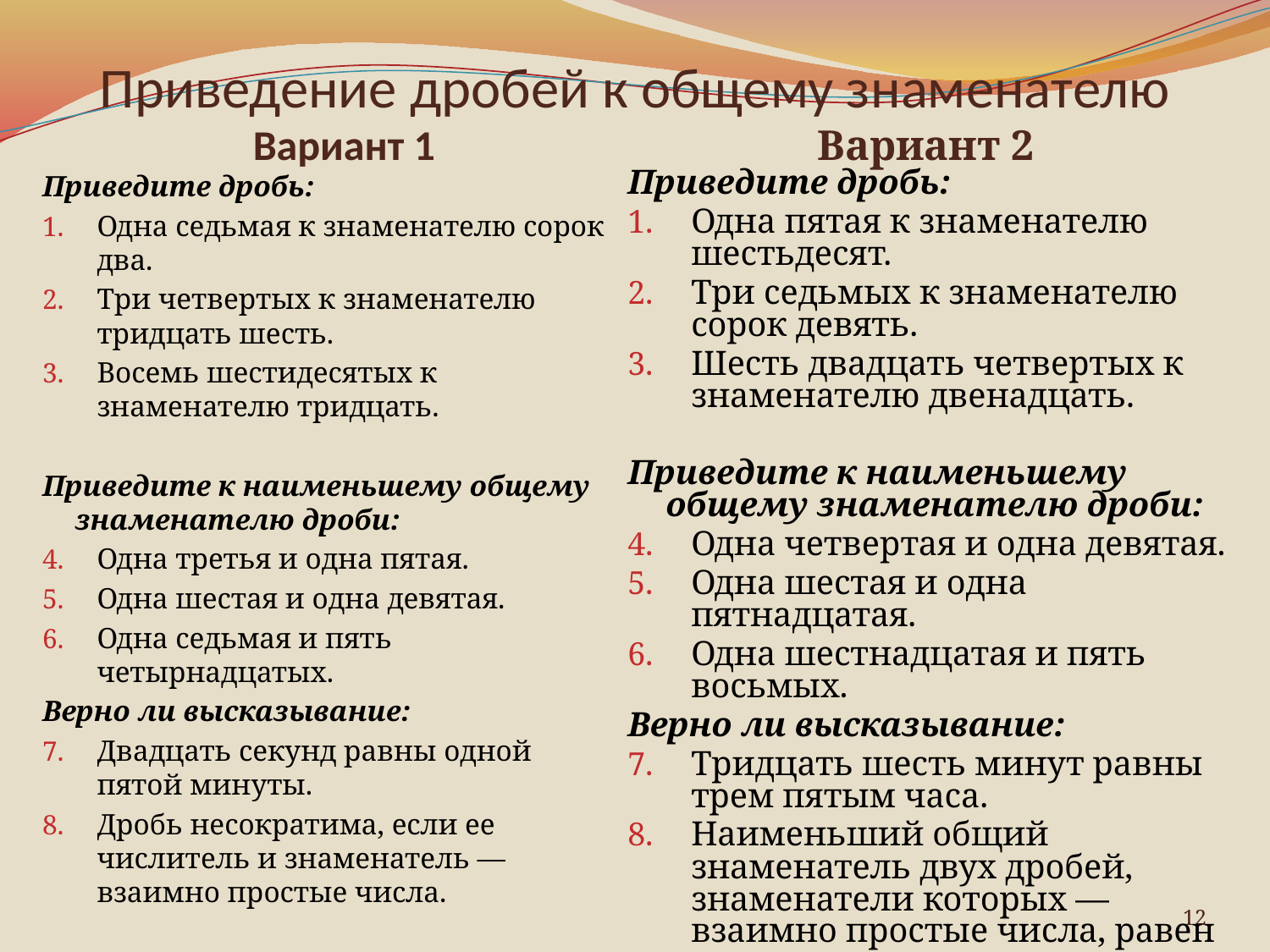

# Приведение дробей к общему знаменателю
Вариант 1
Вариант 2
Приведите дробь:
Одна седьмая к знаменателю сорок два.
Три четвертых к знаменателю тридцать шесть.
Восемь шестидесятых к знаменателю тридцать.

Приведите к наименьшему общему знаменателю дроби:
Одна третья и одна пятая.
Одна шестая и одна девятая.
Одна седьмая и пять четырнадцатых.
Верно ли высказывание:
Двадцать секунд равны одной пятой минуты.
Дробь несократима, если ее числитель и знаменатель — взаимно простые числа.

Приведите дробь:
Одна пятая к знаменателю шестьдесят.
Три седьмых к знаменателю сорок девять.
Шесть двадцать четвертых к знаменателю двенадцать.

Приведите к наименьшему общему знаменателю дроби:
Одна четвертая и одна девятая.
Одна шестая и одна пятнадцатая.
Одна шестнадцатая и пять восьмых.
Верно ли высказывание:
Тридцать шесть минут равны трем пятым часа.
Наименьший общий знаменатель двух дробей, знаменатели которых — взаимно простые числа, равен произведению этих знаменателей.
12